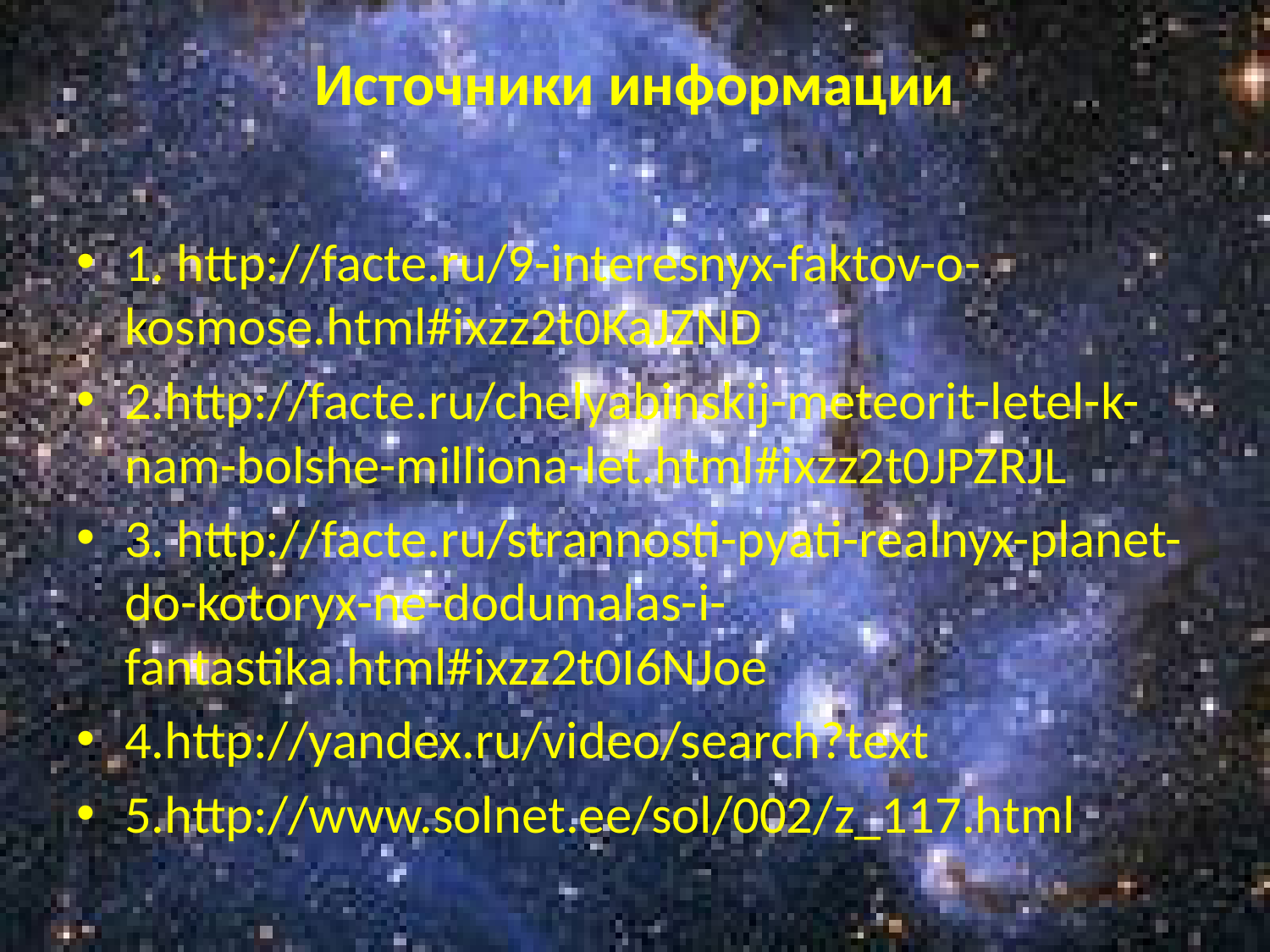

# Источники информации
1. http://facte.ru/9-interesnyx-faktov-o-kosmose.html#ixzz2t0KaJZND
2.http://facte.ru/chelyabinskij-meteorit-letel-k-nam-bolshe-milliona-let.html#ixzz2t0JPZRJL
3. http://facte.ru/strannosti-pyati-realnyx-planet-do-kotoryx-ne-dodumalas-i-fantastika.html#ixzz2t0I6NJoe
4.http://yandex.ru/video/search?text
5.http://www.solnet.ee/sol/002/z_117.html